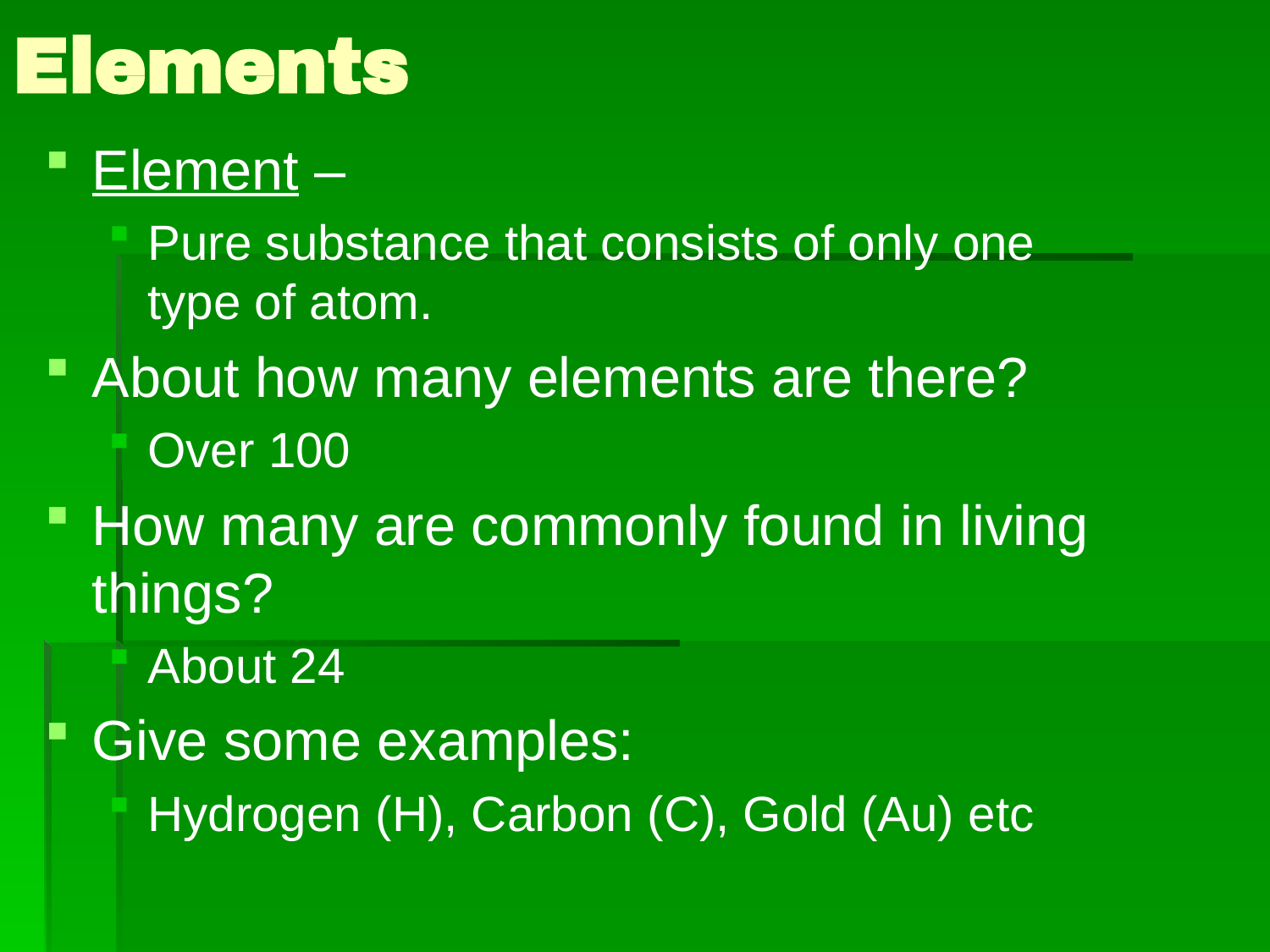

# Elements
Element –
Pure substance that consists of only one type of atom.
About how many elements are there?
Over 100
How many are commonly found in living things?
About 24
Give some examples:
Hydrogen (H), Carbon (C), Gold (Au) etc